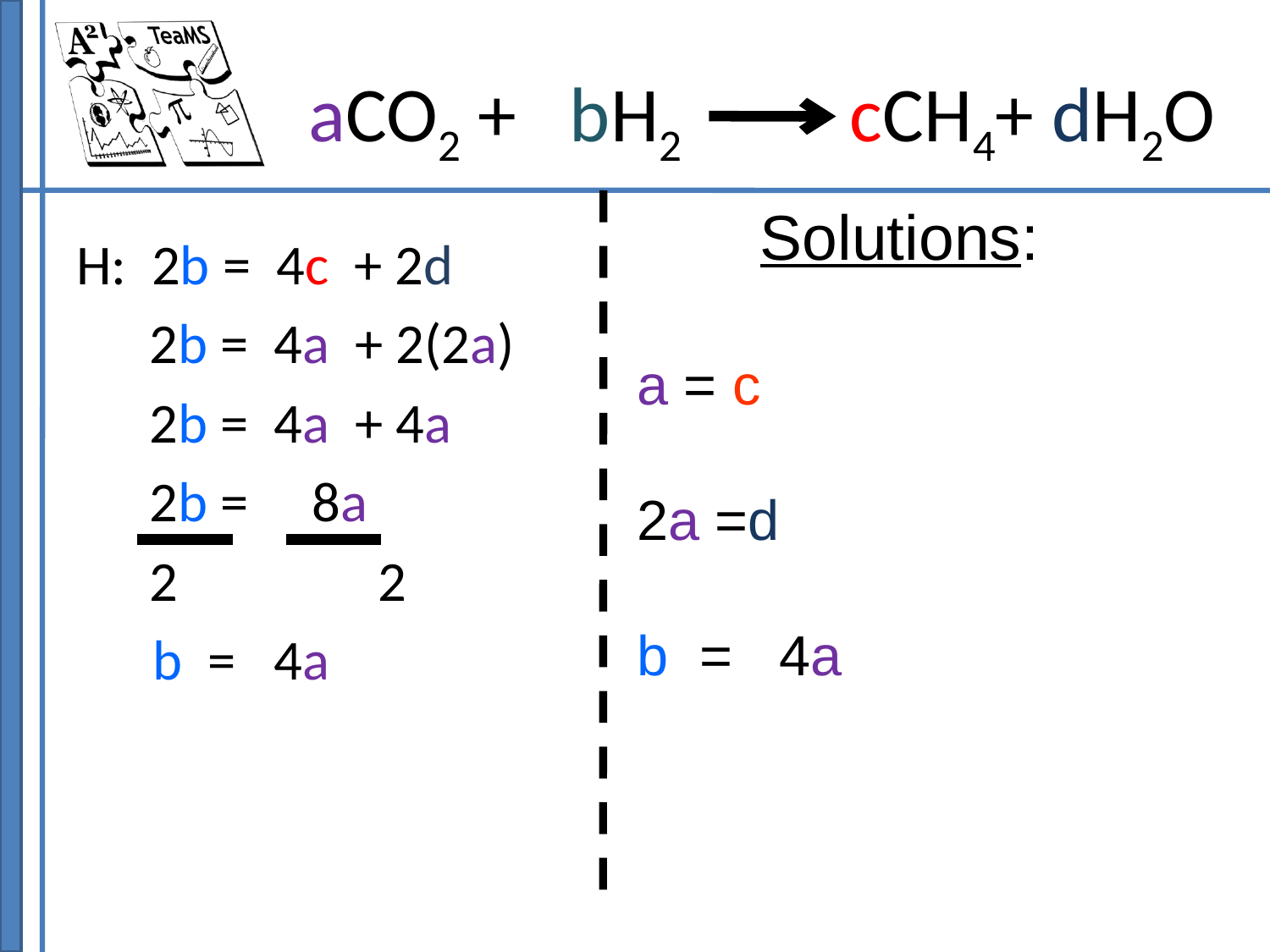

# aCO2 +   bH2          cCH4+ dH2O
Solutions:

a = c

2a =d

b  =   4a
H:  2b =  4c  + 2d
	  2b =  4a  + 2(2a)
	  2b =  4a  + 4a
	  2b =     8a
	  2		2
      b  =   4a